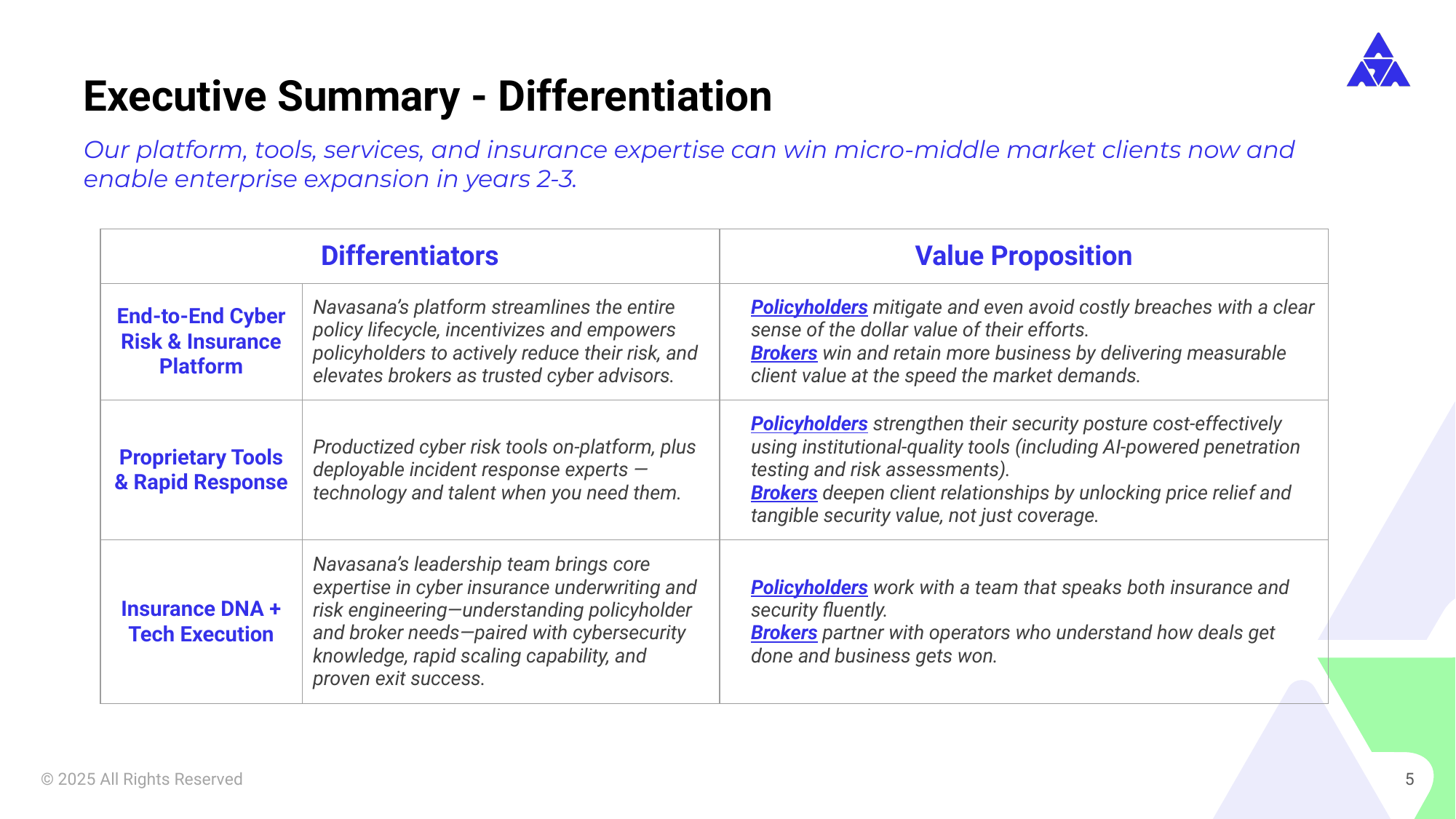

Executive Summary - Differentiation
Our platform, tools, services, and insurance expertise can win micro-middle market clients now and enable enterprise expansion in years 2-3.
| Differentiators |  | Value Proposition |
| --- | --- | --- |
| End-to-End Cyber Risk & Insurance Platform | Navasana’s platform streamlines the entire policy lifecycle, incentivizes and empowers policyholders to actively reduce their risk, and elevates brokers as trusted cyber advisors. | Policyholders mitigate and even avoid costly breaches with a clear sense of the dollar value of their efforts. Brokers win and retain more business by delivering measurable client value at the speed the market demands. |
| Proprietary Tools & Rapid Response | Productized cyber risk tools on-platform, plus deployable incident response experts — technology and talent when you need them. | Policyholders strengthen their security posture cost-effectively using institutional-quality tools (including AI-powered penetration testing and risk assessments). Brokers deepen client relationships by unlocking price relief and tangible security value, not just coverage. |
| Insurance DNA + Tech Execution | Navasana’s leadership team brings core expertise in cyber insurance underwriting and risk engineering—understanding policyholder and broker needs—paired with cybersecurity knowledge, rapid scaling capability, and proven exit success. | Policyholders work with a team that speaks both insurance and security fluently. Brokers partner with operators who understand how deals get done and business gets won. |